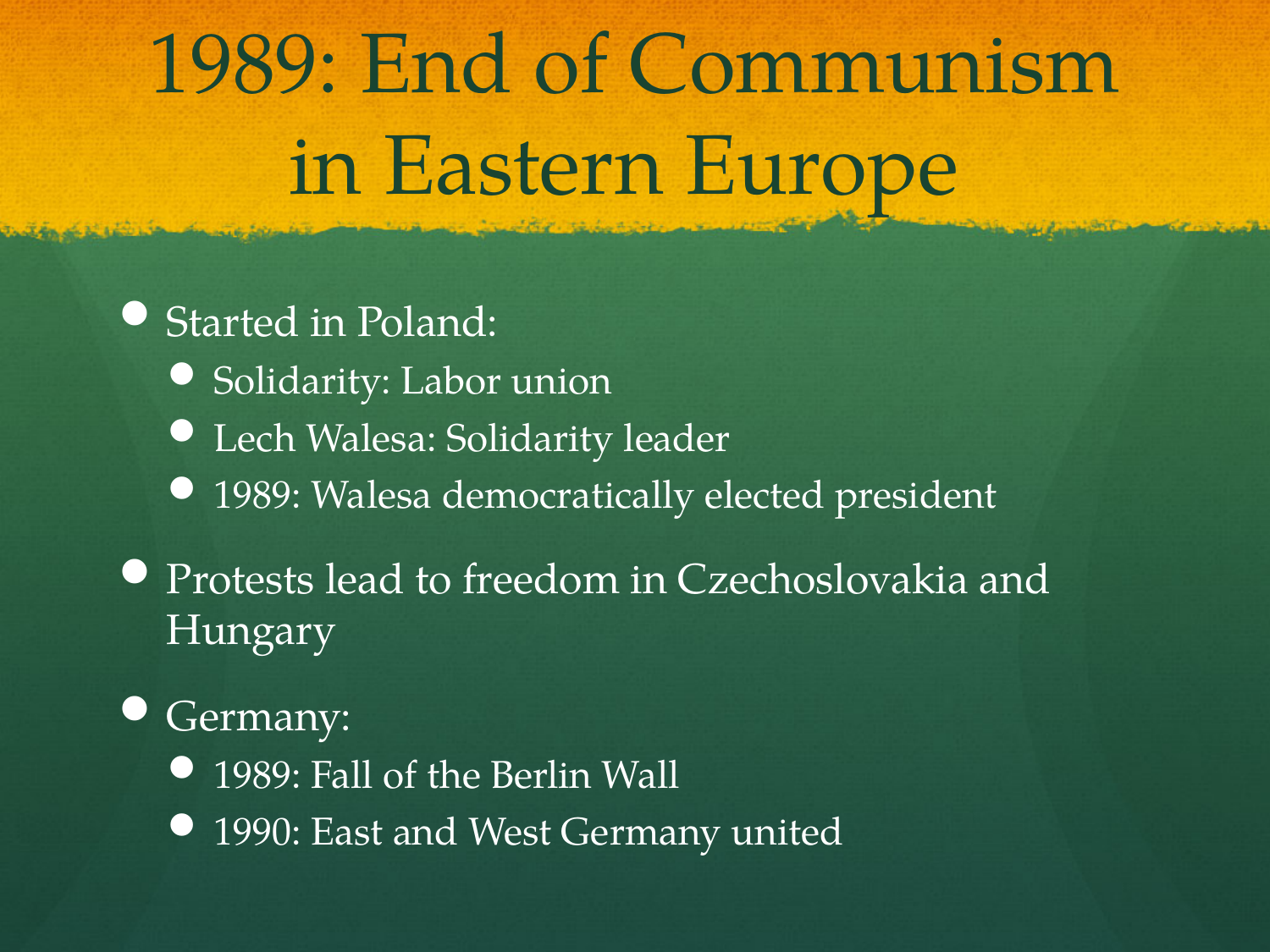

# 1989: End of Communism in Eastern Europe
Started in Poland:
Solidarity: Labor union
Lech Walesa: Solidarity leader
1989: Walesa democratically elected president
Protests lead to freedom in Czechoslovakia and Hungary
Germany:
1989: Fall of the Berlin Wall
1990: East and West Germany united